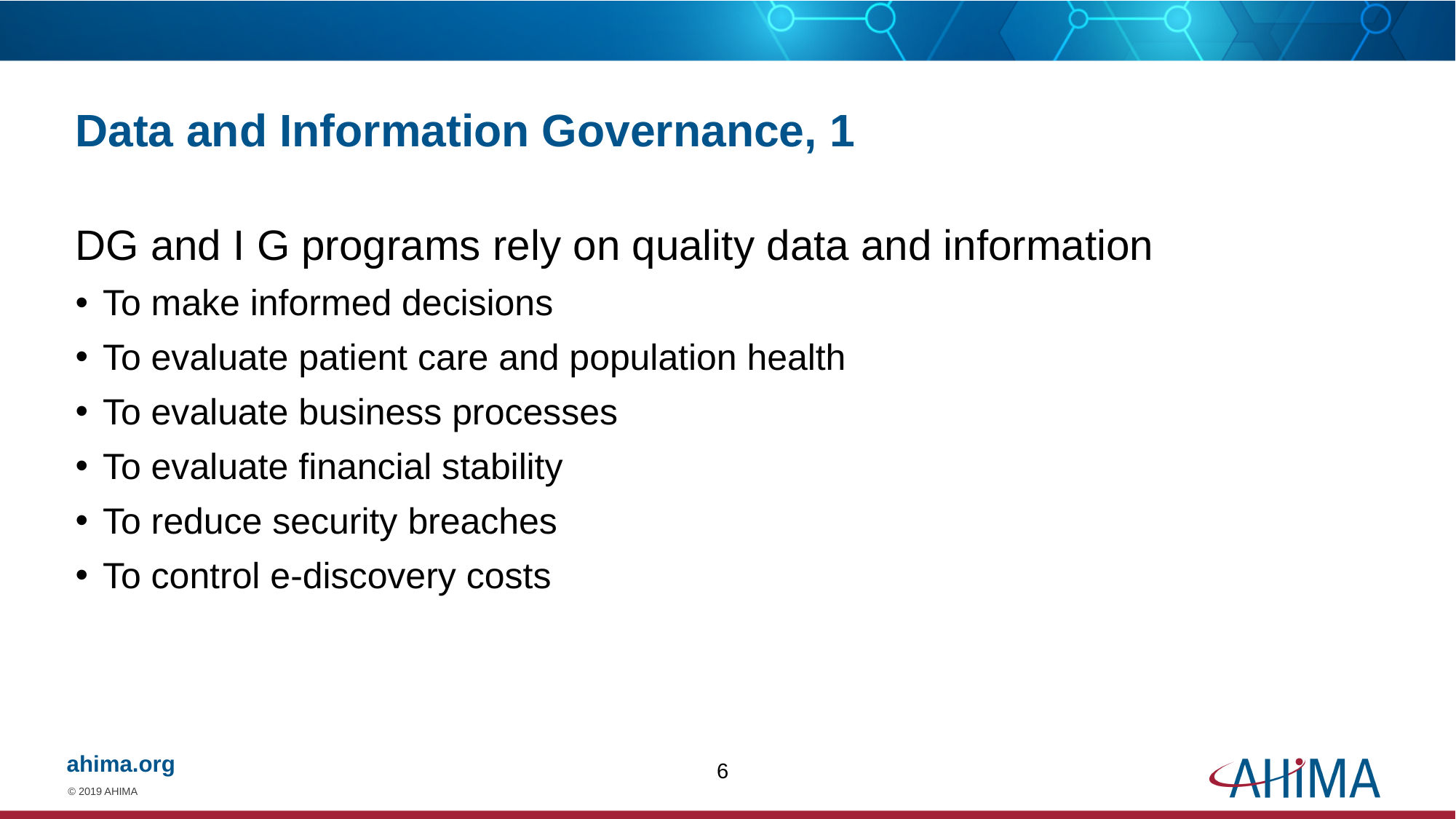

# Data and Information Governance, 1
DG and I G programs rely on quality data and information
To make informed decisions
To evaluate patient care and population health
To evaluate business processes
To evaluate financial stability
To reduce security breaches
To control e-discovery costs